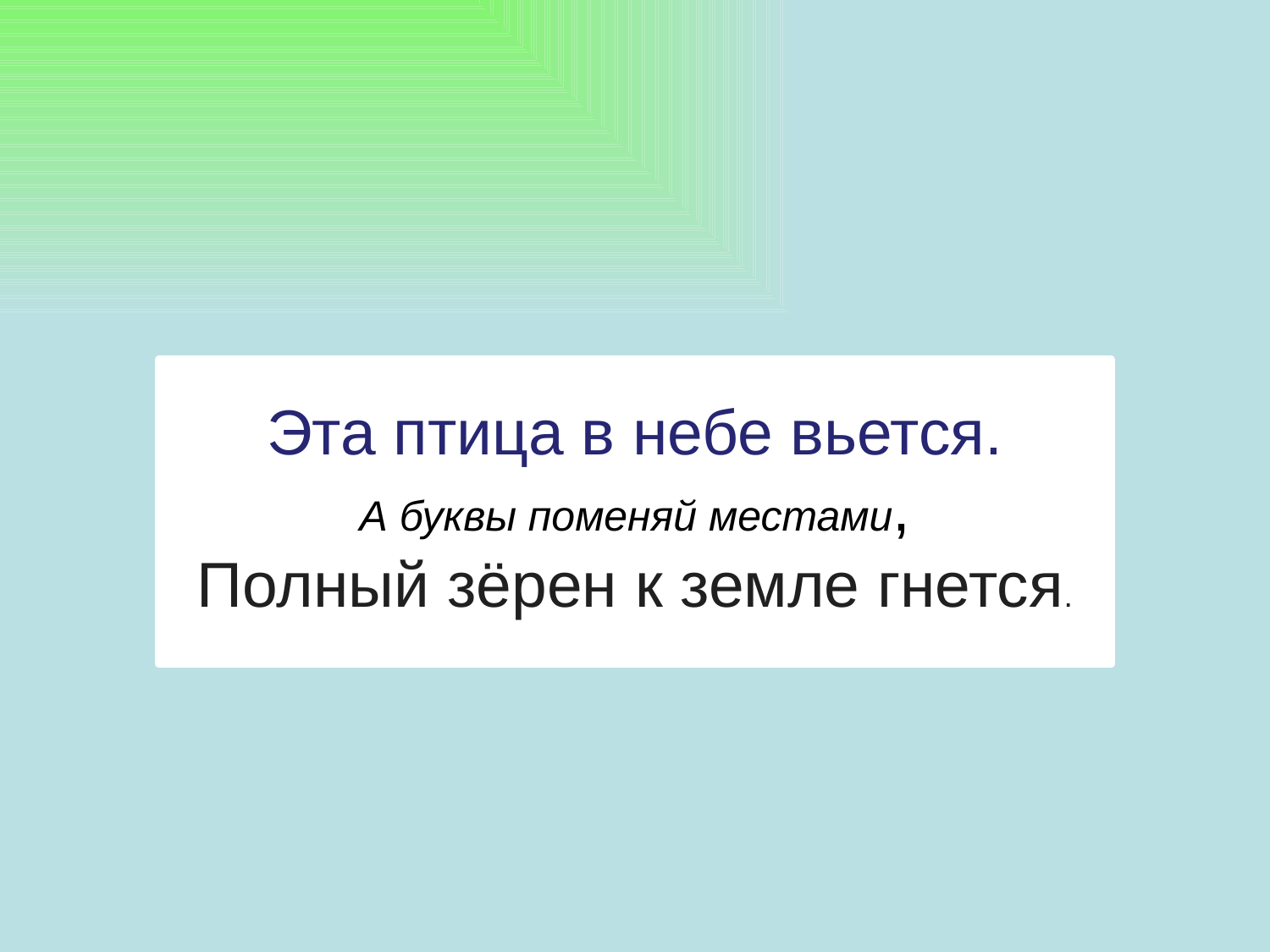

Эта птица в небе вьется.
А буквы поменяй местами,
Полный зёрен к земле гнется.

С
С
О
О
К
К
О
О
Л
Л